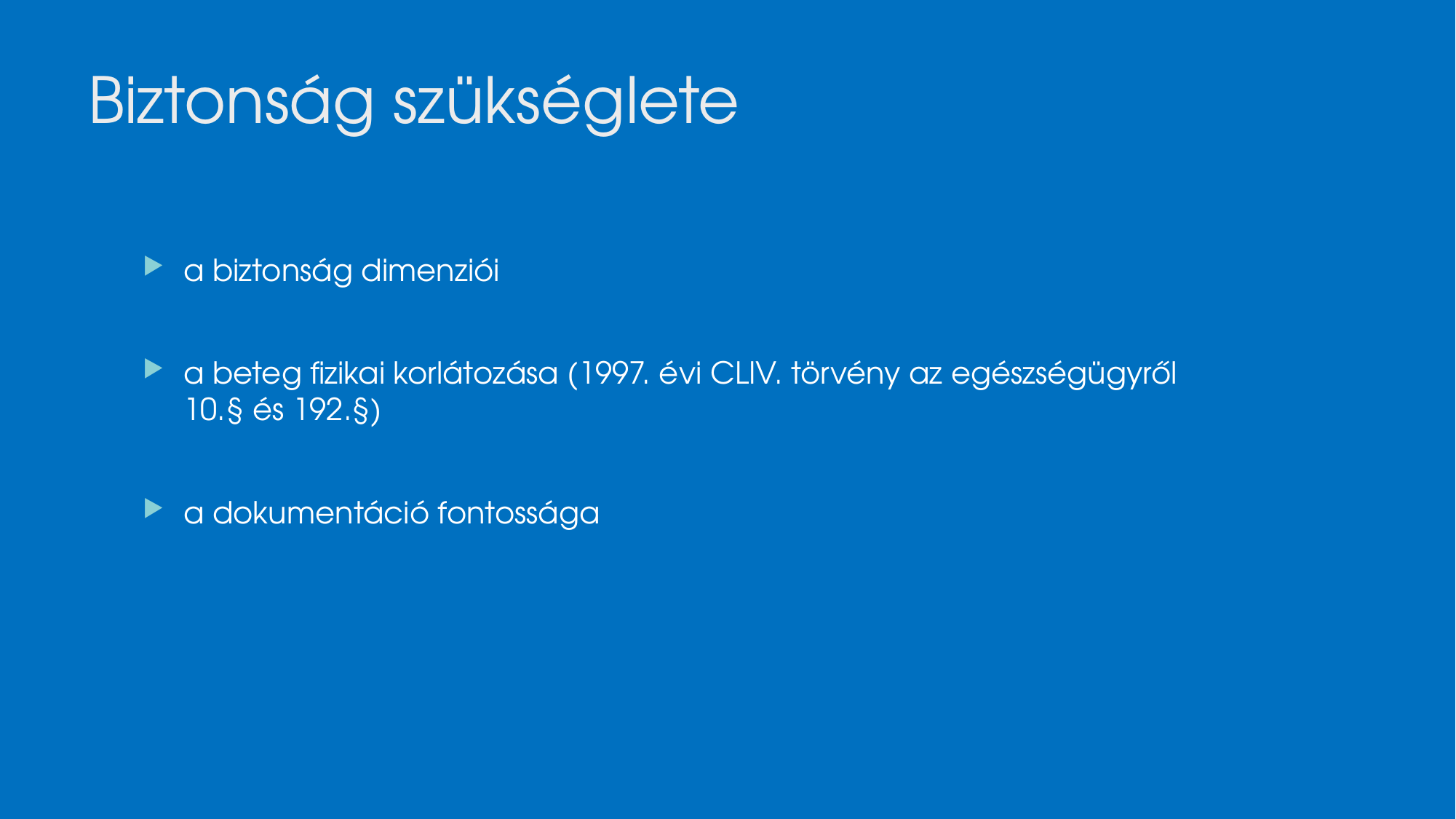

# Biztonság szükséglete
a biztonság dimenziói

a beteg fizikai korlátozása (1997. évi CLIV. törvény az egészségügyről 10.§ és 192.§)

a dokumentáció fontossága